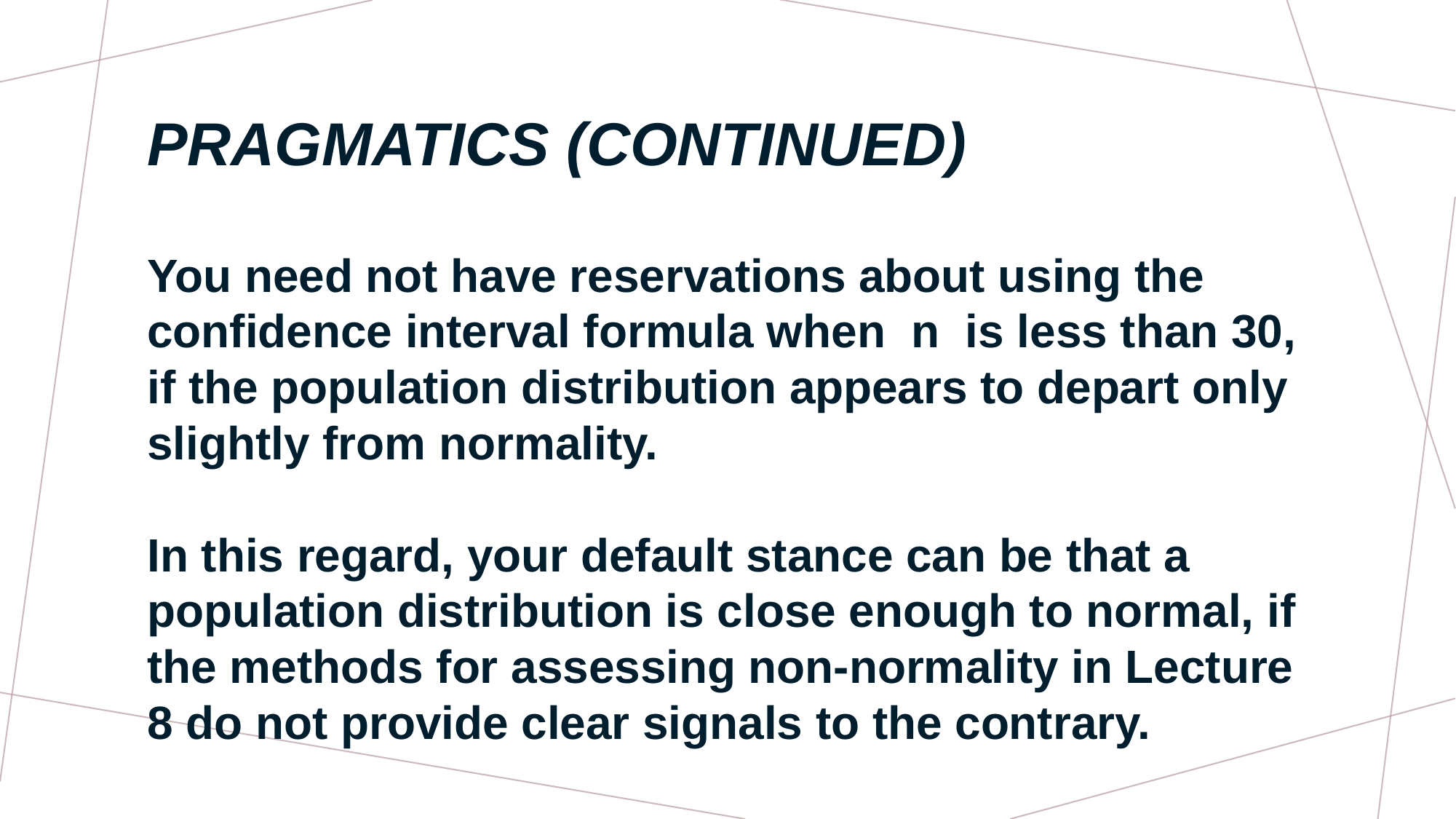

# PRAGMATICS (CONTINUED)
You need not have reservations about using the confidence interval formula when  n  is less than 30, if the population distribution appears to depart only slightly from normality.

In this regard, your default stance can be that a population distribution is close enough to normal, if the methods for assessing non-normality in Lecture 8 do not provide clear signals to the contrary.